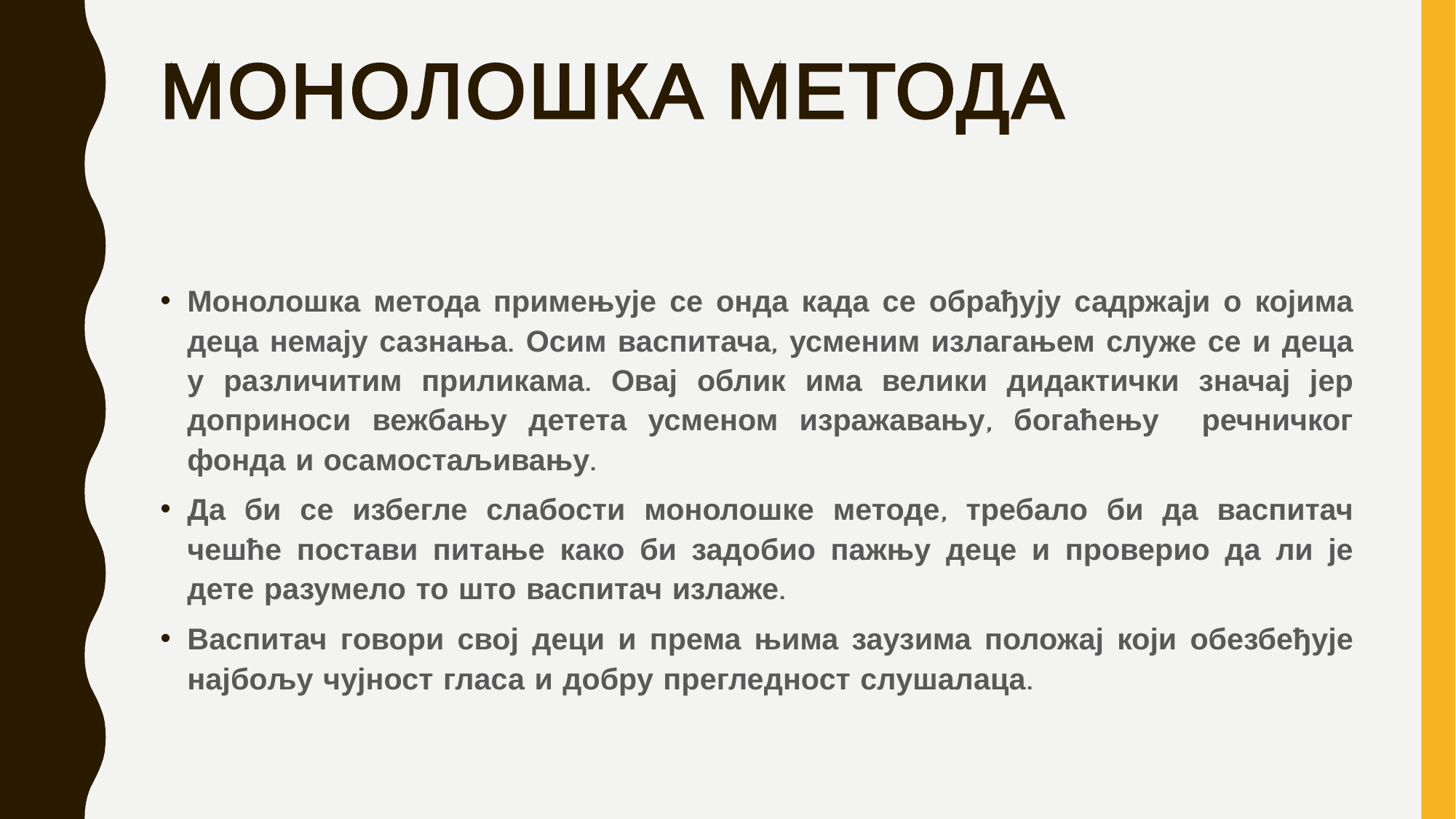

# Монолошка метода
Монолошка метода примењује се онда када се обрађују садржаји о којима деца немају сазнања. Осим васпитача, усменим излагањем служе се и деца у различитим приликама. Овај облик има велики дидактички значај јер доприноси вежбању детета усменом изражавању, богаћењу  речничког фонда и осамостаљивању.
Да би се избегле слабости монолошке методе, требало би да васпитач чешће постави питање како би задобио пажњу деце и проверио да ли је дете разумело то што васпитач излаже.
Васпитач говори свој деци и према њима заузима положај који обезбеђује најбољу чујност гласа и добру прегледност слушалаца.